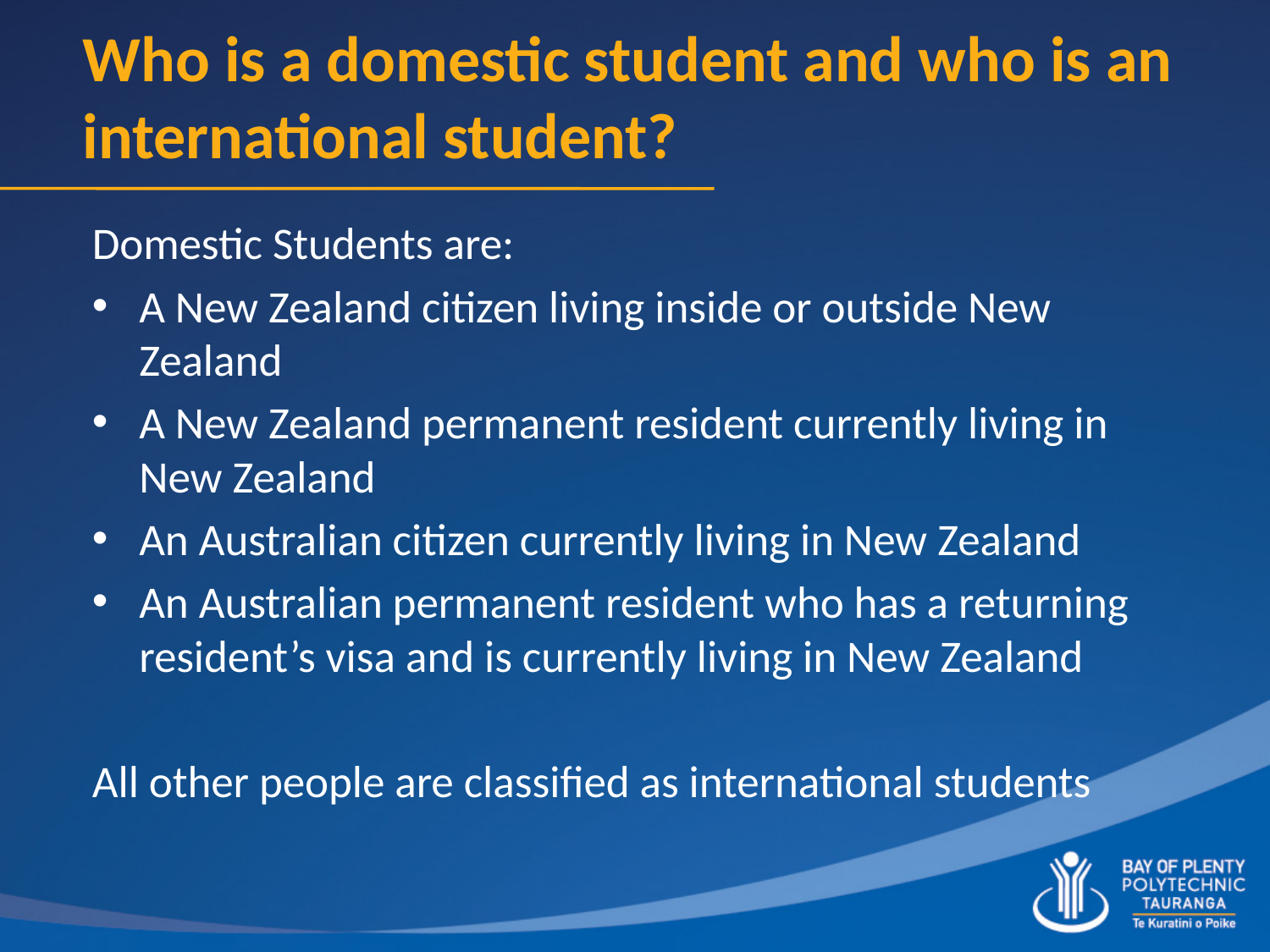

# Who is a domestic student and who is an international student?
Domestic Students are:
A New Zealand citizen living inside or outside New Zealand
A New Zealand permanent resident currently living in New Zealand
An Australian citizen currently living in New Zealand
An Australian permanent resident who has a returning resident’s visa and is currently living in New Zealand

All other people are classified as international students